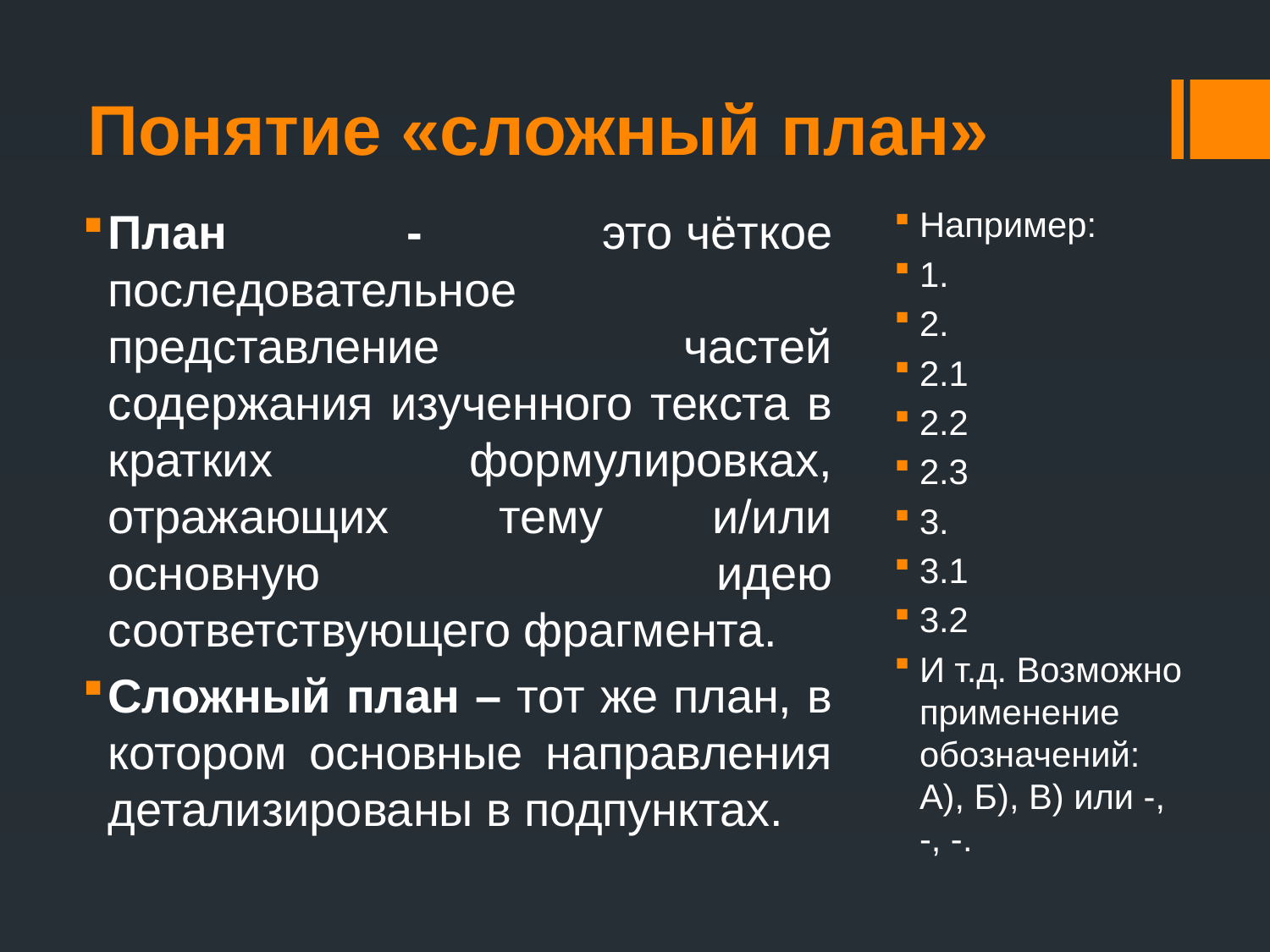

# Понятие «сложный план»
План - это чёткое последовательное представление частей содержания изученного текста в кратких формулировках, отражающих тему и/или основную идею соответствующего фрагмента.
Сложный план – тот же план, в котором основные направления детализированы в подпунктах.

Например:
1.
2.
2.1
2.2
2.3
3.
3.1
3.2
И т.д. Возможно применение обозначений: А), Б), В) или -, -, -.